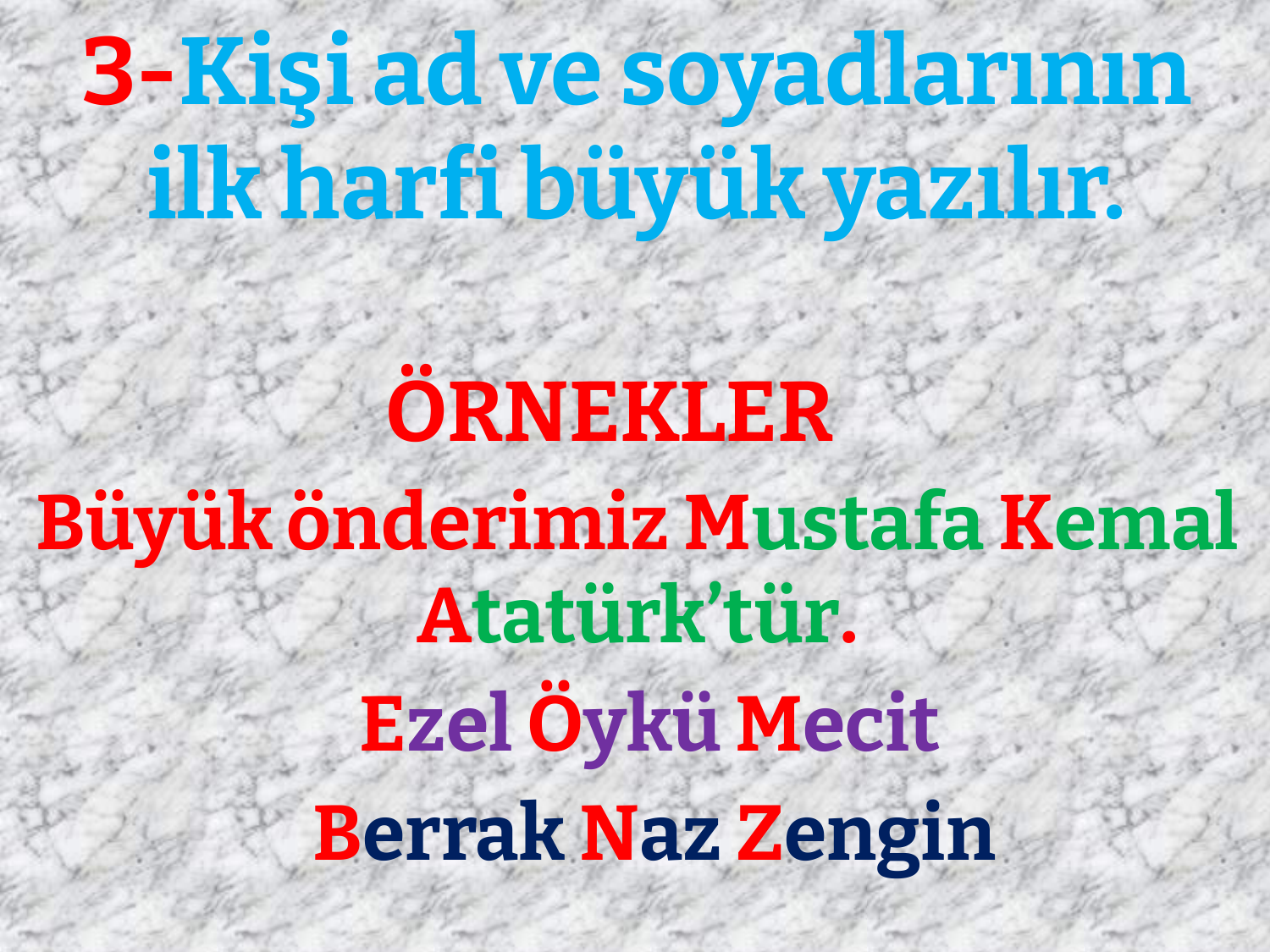

3-Kişi ad ve soyadlarının ilk harfi büyük yazılır.
ÖRNEKLER
Büyük önderimiz Mustafa Kemal Atatürk’tür.
Ezel Öykü Mecit
Berrak Naz Zengin